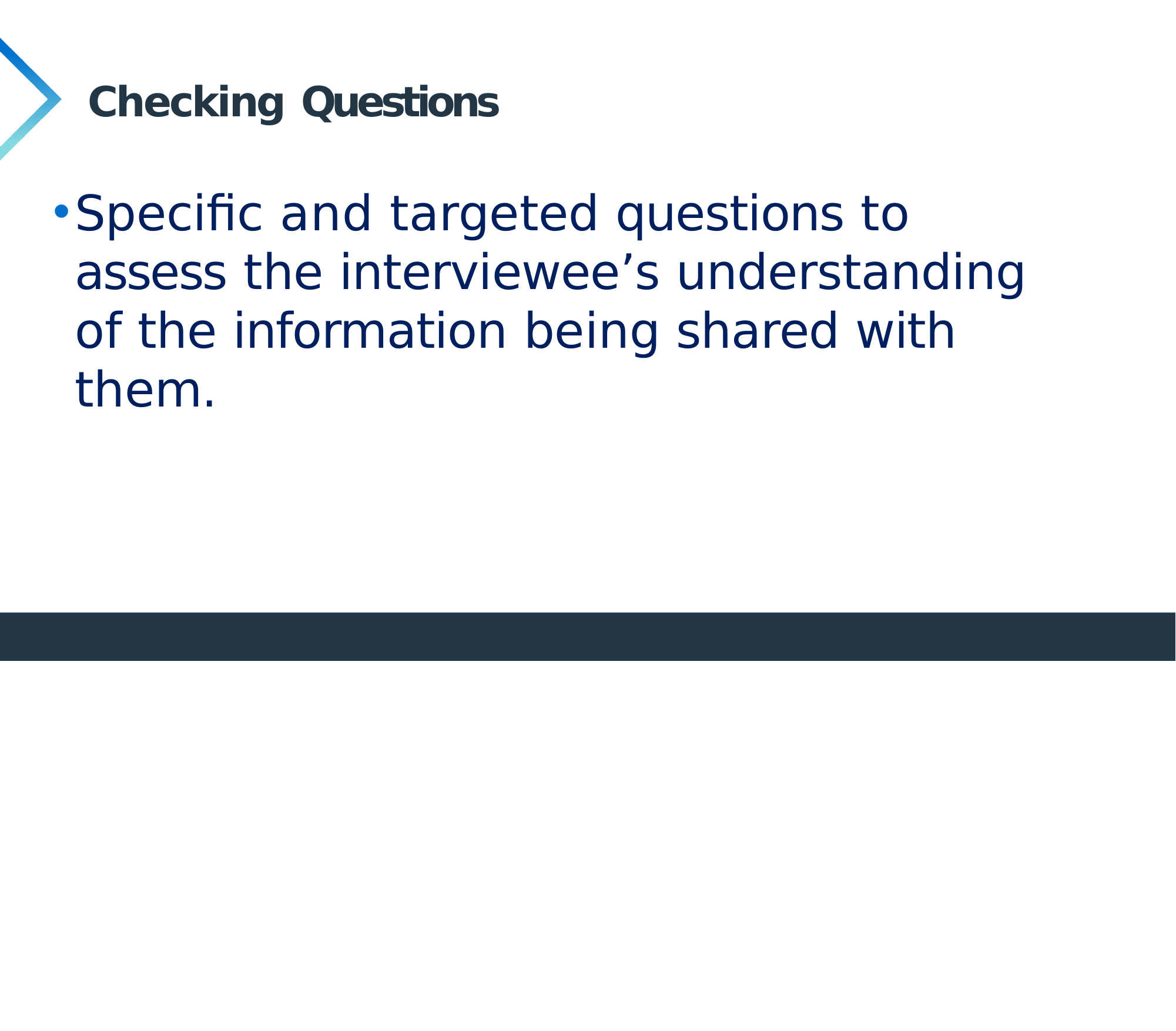

# Checking Questions
Specific and targeted questions to assess the interviewee’s understanding of the information being shared with them.